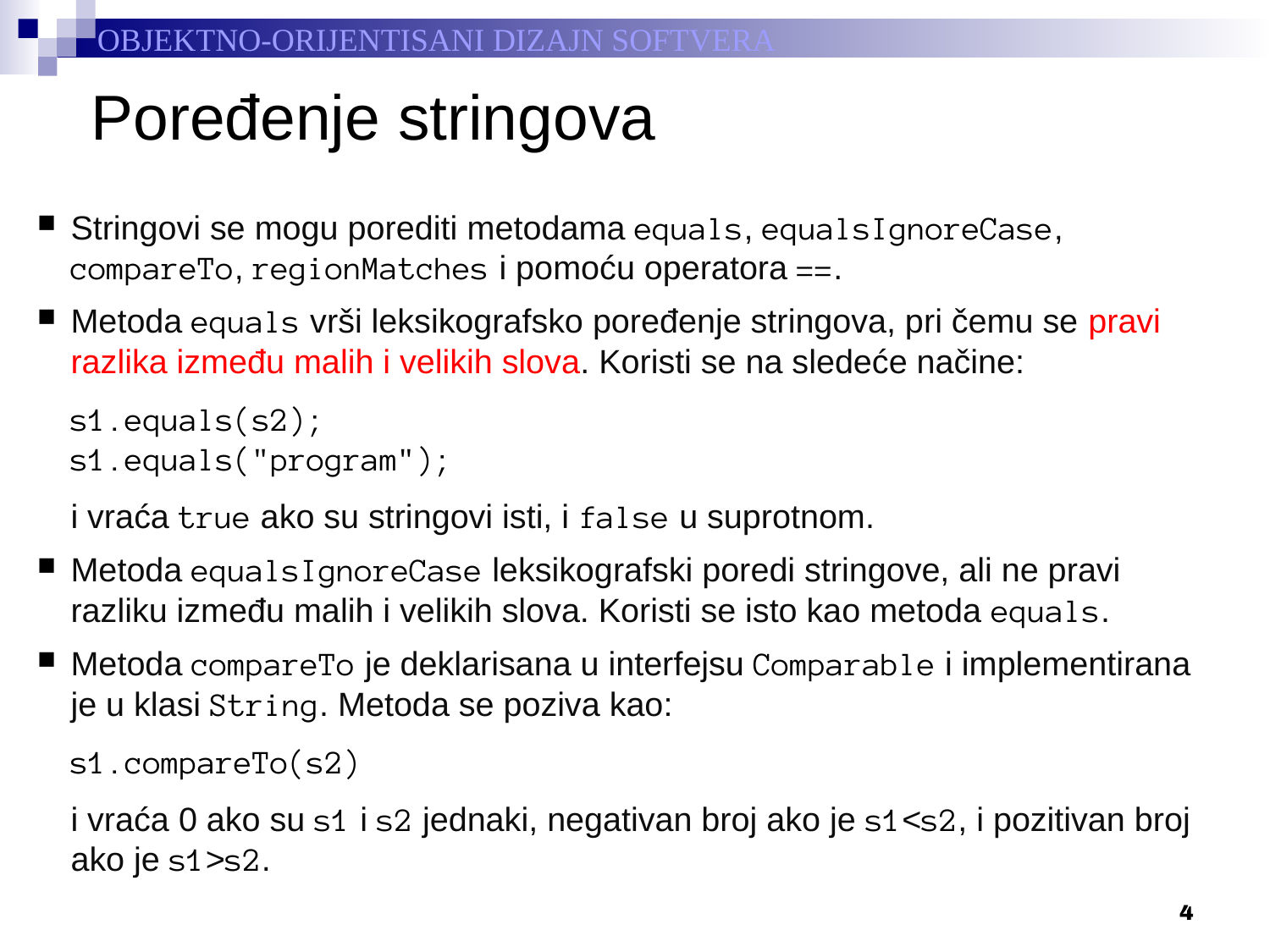

# Poređenje stringova
Stringovi se mogu porediti metodama equals, equalsIgnoreCase, compareTo, regionMatches i pomoću operatora ==.
Metoda equals vrši leksikografsko poređenje stringova, pri čemu se pravi razlika između malih i velikih slova. Koristi se na sledeće načine:
	s1.equals(s2);
	s1.equals("program");
	i vraća true ako su stringovi isti, i false u suprotnom.
Metoda equalsIgnoreCase leksikografski poredi stringove, ali ne pravi razliku između malih i velikih slova. Koristi se isto kao metoda equals.
Metoda compareTo je deklarisana u interfejsu Comparable i implementirana je u klasi String. Metoda se poziva kao:
	s1.compareTo(s2)
	i vraća 0 ako su s1 i s2 jednaki, negativan broj ako je s1<s2, i pozitivan broj ako je s1>s2.
4